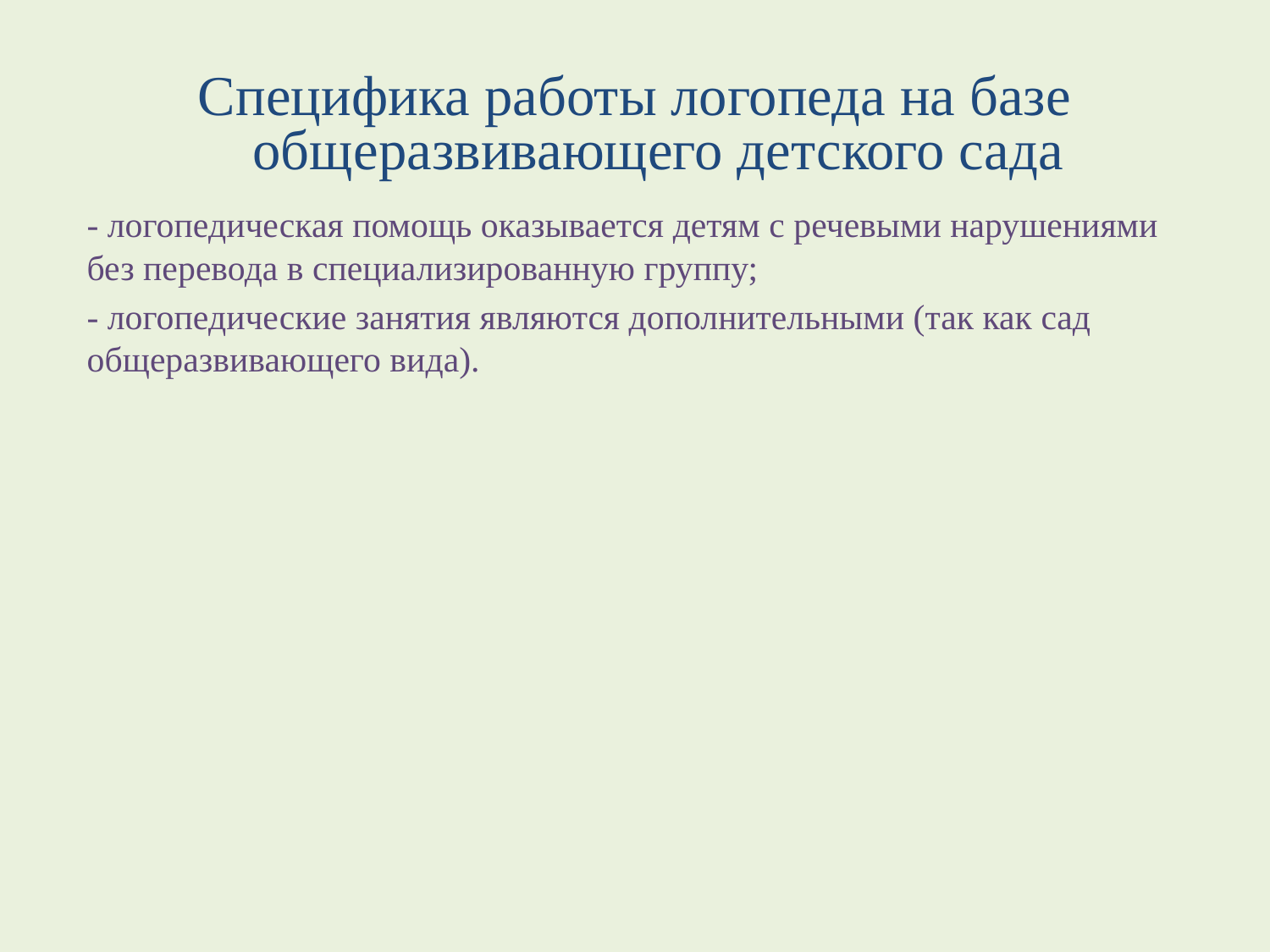

Специфика работы логопеда на базе общеразвивающего детского сада

#
- логопедическая помощь оказывается детям с речевыми нарушениями без перевода в специализированную группу;
- логопедические занятия являются дополнительными (так как сад общеразвивающего вида).